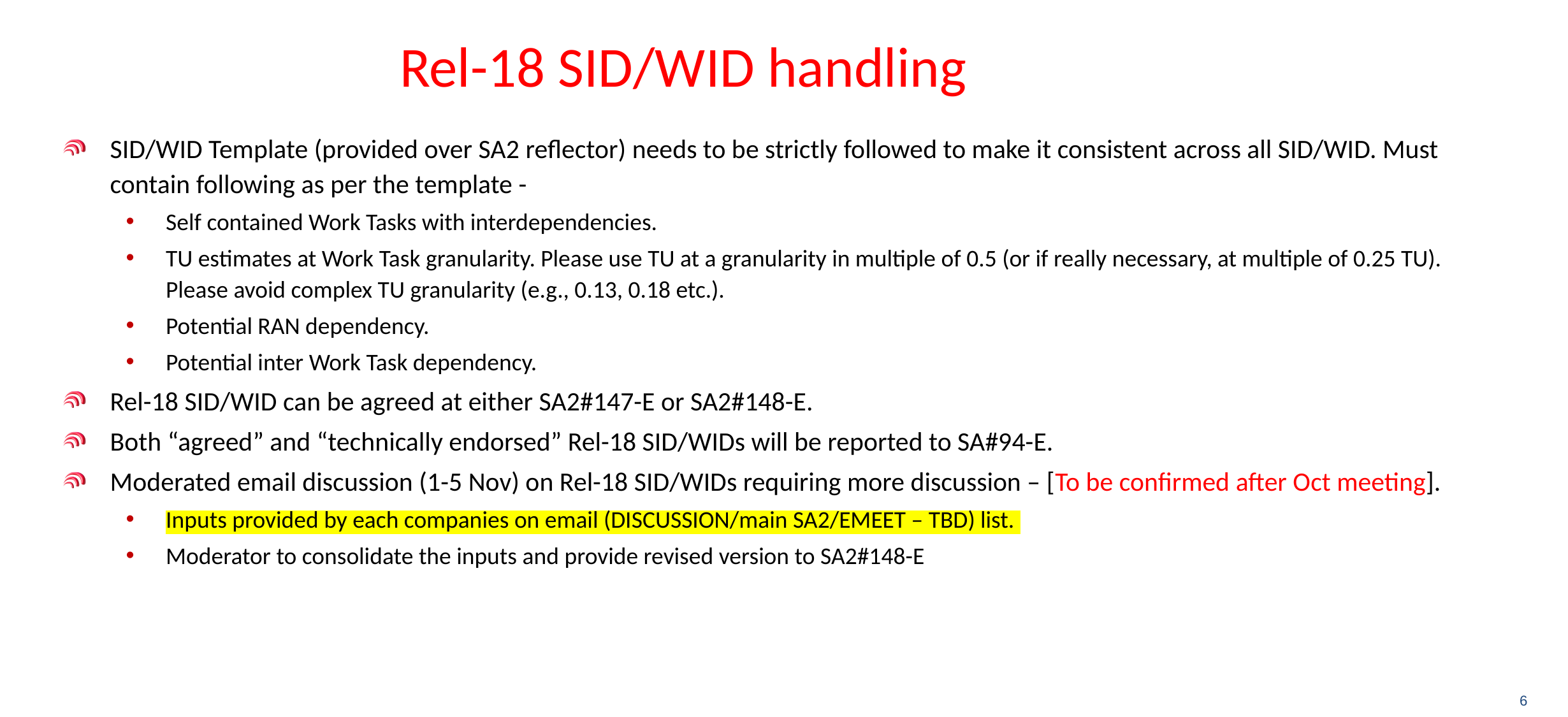

# Rel-18 SID/WID handling
SID/WID Template (provided over SA2 reflector) needs to be strictly followed to make it consistent across all SID/WID. Must contain following as per the template -
Self contained Work Tasks with interdependencies.
TU estimates at Work Task granularity. Please use TU at a granularity in multiple of 0.5 (or if really necessary, at multiple of 0.25 TU). Please avoid complex TU granularity (e.g., 0.13, 0.18 etc.).
Potential RAN dependency.
Potential inter Work Task dependency.
Rel-18 SID/WID can be agreed at either SA2#147-E or SA2#148-E.
Both “agreed” and “technically endorsed” Rel-18 SID/WIDs will be reported to SA#94-E.
Moderated email discussion (1-5 Nov) on Rel-18 SID/WIDs requiring more discussion – [To be confirmed after Oct meeting].
Inputs provided by each companies on email (DISCUSSION/main SA2/EMEET – TBD) list.
Moderator to consolidate the inputs and provide revised version to SA2#148-E